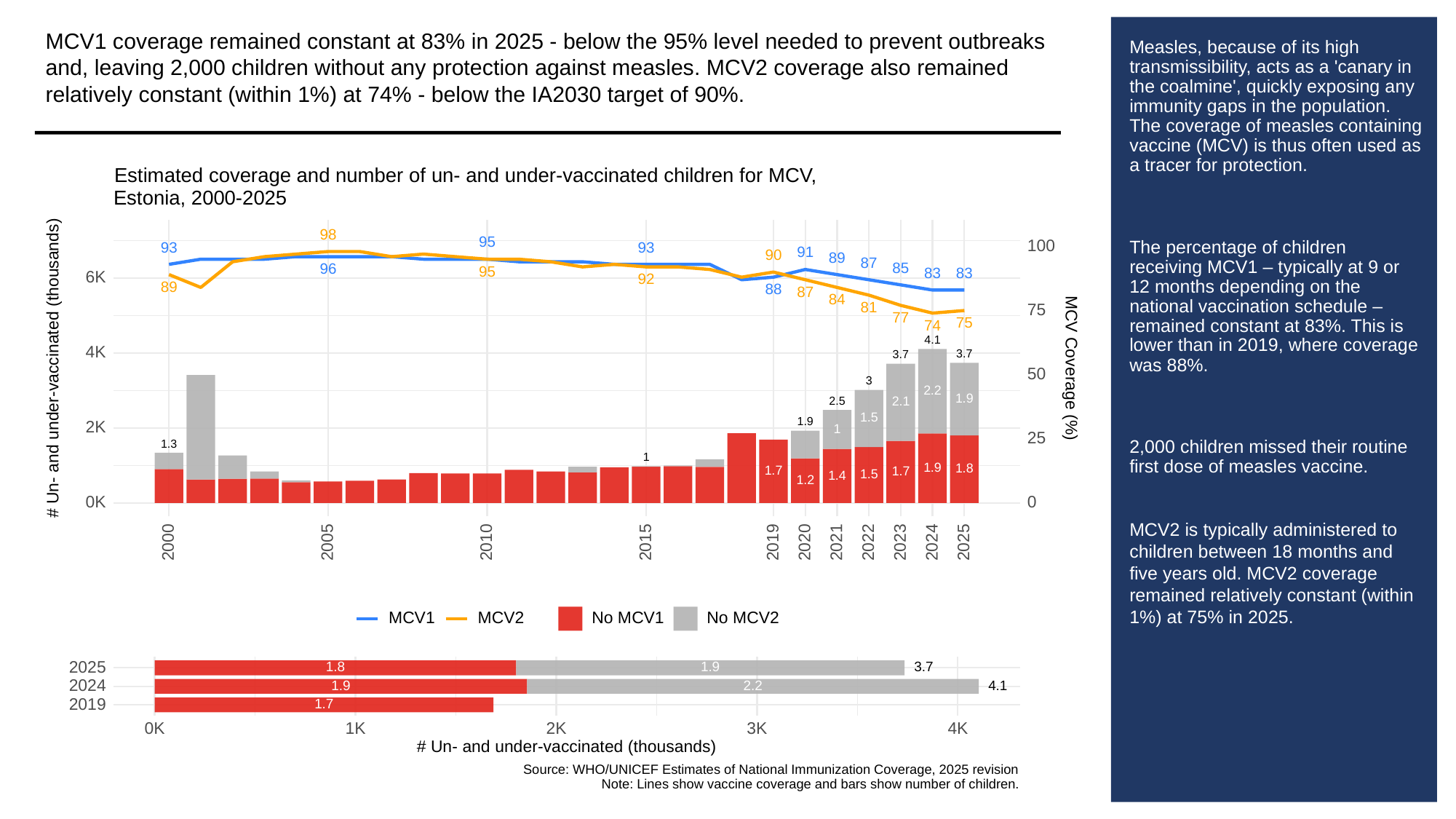

MCV1 coverage remained constant at 83% in 2025 - below the 95% level needed to prevent outbreaks and, leaving 2,000 children without any protection against measles. MCV2 coverage also remained relatively constant (within 1%) at 74% - below the IA2030 target of 90%.
# Measles, because of its high transmissibility, acts as a 'canary in the coalmine', quickly exposing any immunity gaps in the population. The coverage of measles containing vaccine (MCV) is thus often used as a tracer for protection.

The percentage of children receiving MCV1 – typically at 9 or 12 months depending on the national vaccination schedule – remained constant at 83%. This is lower than in 2019, where coverage was 88%.

2,000 children missed their routine first dose of measles vaccine.

MCV2 is typically administered to children between 18 months and five years old. MCV2 coverage remained relatively constant (within 1%) at 75% in 2025.

Estimated coverage and number of un- and under-vaccinated children for MCV,
Estonia, 2000-2025

98
95
100

93
93
91
90

89

87
85
96
95
83
83
6K
92

89
88
87
84
81
75
77

75
74
4.1
4K

3.7
3.7

# Un- and under-vaccinated (thousands)
MCV Coverage (%)

50

3
2.2

1.9
2.5
2.1

1.5
1.9
2K
1

25

1.3

1

1.9
1.8

1.7

1.7

1.5
1.4

1.2

0K
0

2023
2000
2005
2010
2015
2019
2020
2021
2022
2024
2025

MCV1
MCV2
No MCV1
No MCV2

2025
3.7
1.8
1.9

2024
1.9
2.2
4.1

2019
1.7

3K
0K
1K
2K
4K
# Un- and under-vaccinated (thousands)
Source: WHO/UNICEF Estimates of National Immunization Coverage, 2025 revision
Note: Lines show vaccine coverage and bars show number of children.